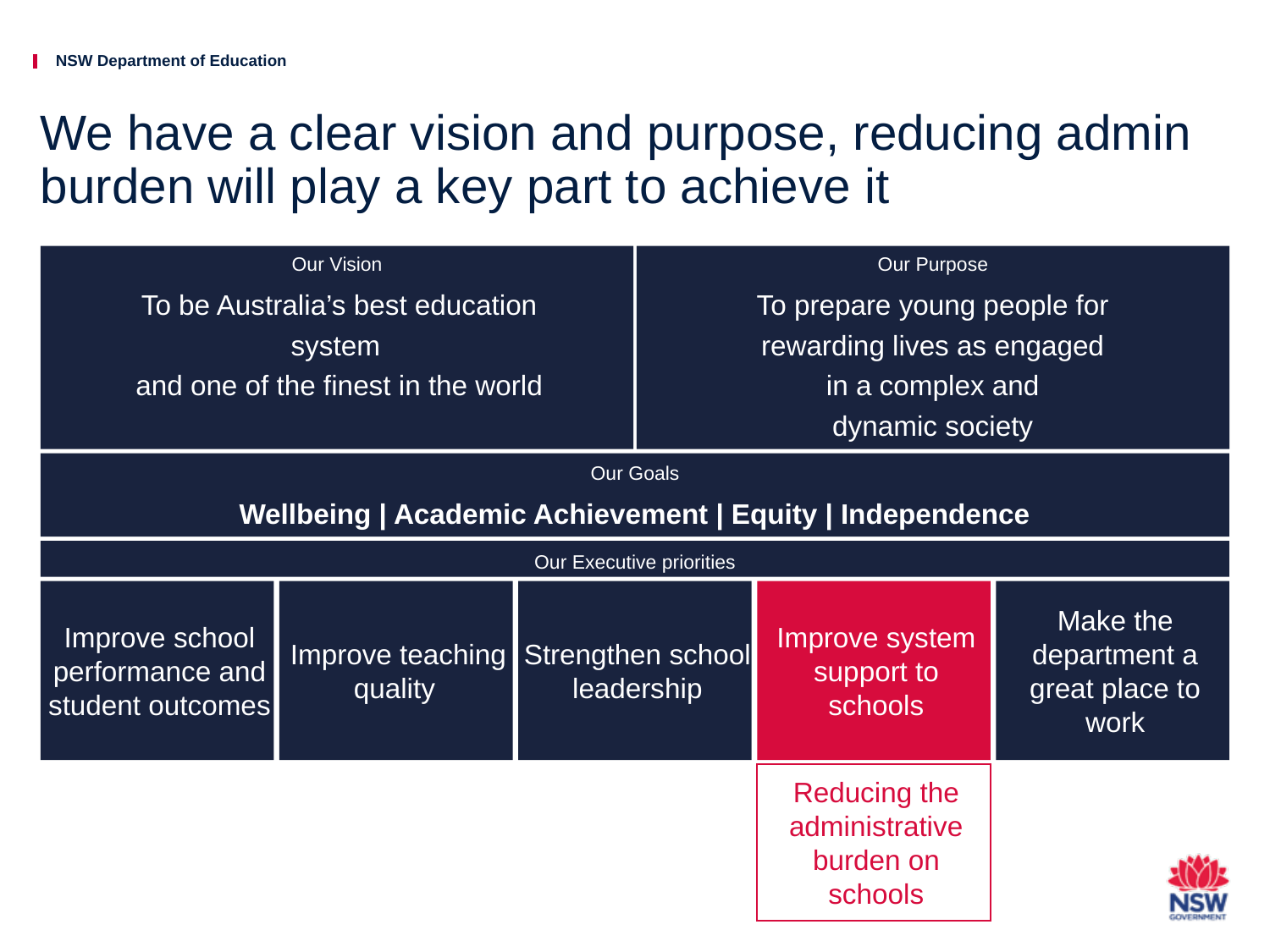

Our Executive priorities to achieve this
We have a clear vision and purpose, reducing admin burden will play a key part to achieve it
Our Vision
To be Australia’s best education system
and one of the finest in the world
Our Purpose
To prepare young people for rewarding lives as engaged
 in a complex and
dynamic society

Our Goals
Wellbeing | Academic Achievement | Equity | Independence

Our Executive priorities
Improve school performance and student outcomes
Improve teaching quality
Strengthen school leadership
Improve system support to schools
Make the department a great place to work
Reducing the administrative burden on schools